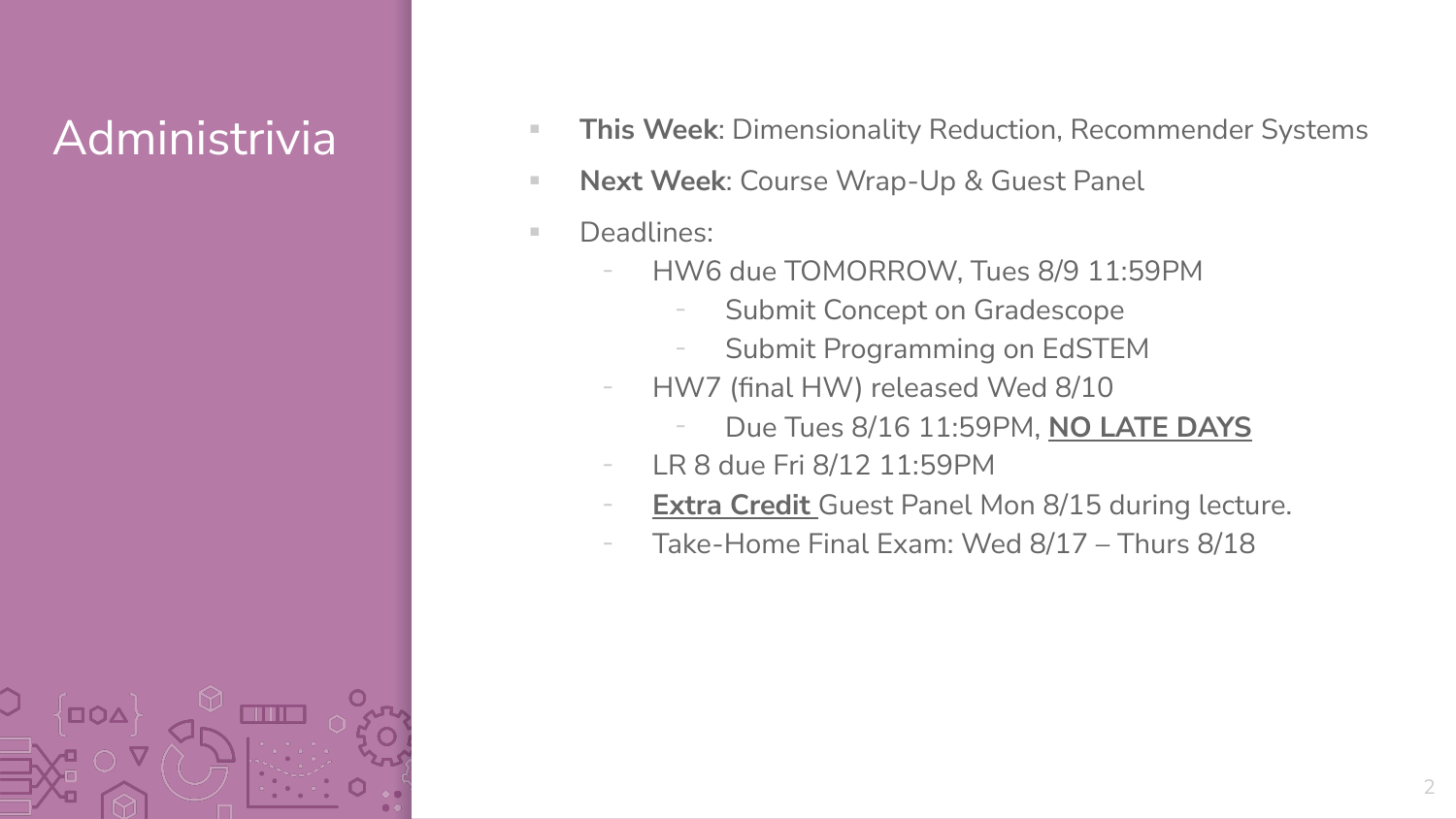

# Administrivia
This Week: Dimensionality Reduction, Recommender Systems
Next Week: Course Wrap-Up & Guest Panel
Deadlines:
HW6 due TOMORROW, Tues 8/9 11:59PM
Submit Concept on Gradescope
Submit Programming on EdSTEM
HW7 (final HW) released Wed 8/10
Due Tues 8/16 11:59PM, NO LATE DAYS
LR 8 due Fri 8/12 11:59PM
Extra Credit Guest Panel Mon 8/15 during lecture.
Take-Home Final Exam: Wed 8/17 – Thurs 8/18
2